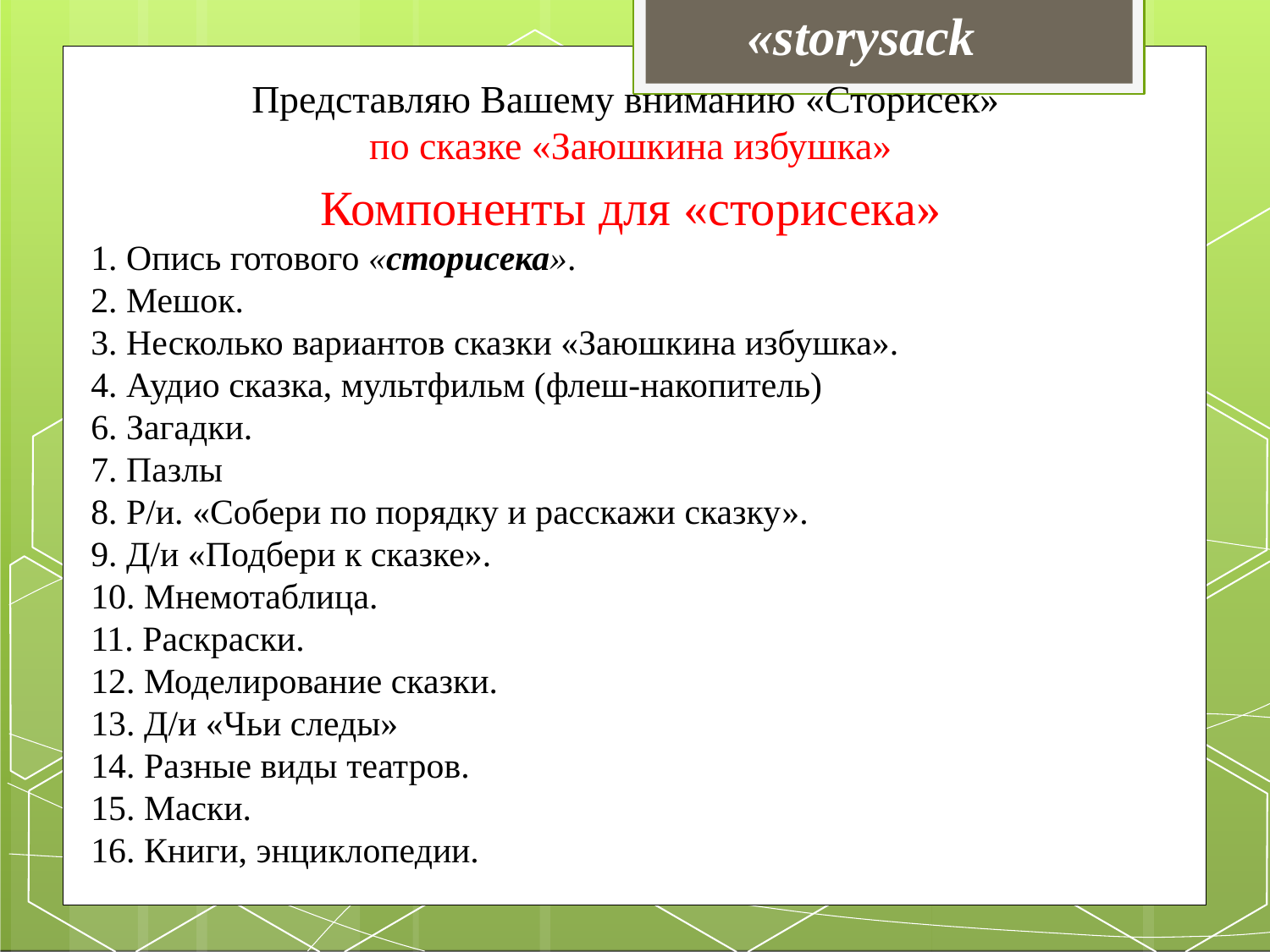

# «storysack
Представляю Вашему вниманию «Сторисек»
по сказке «Заюшкина избушка»
Компоненты для «сторисека»
1. Опись готового «сторисека».
2. Мешок.
3. Несколько вариантов сказки «Заюшкина избушка».
4. Аудио сказка, мультфильм (флеш-накопитель)
6. Загадки.
7. Пазлы
8. Р/и. «Собери по порядку и расскажи сказку».
9. Д/и «Подбери к сказке».
10. Мнемотаблица.
11. Раскраски.
12. Моделирование сказки.
13. Д/и «Чьи следы»
14. Разные виды театров.
15. Маски.
16. Книги, энциклопедии.